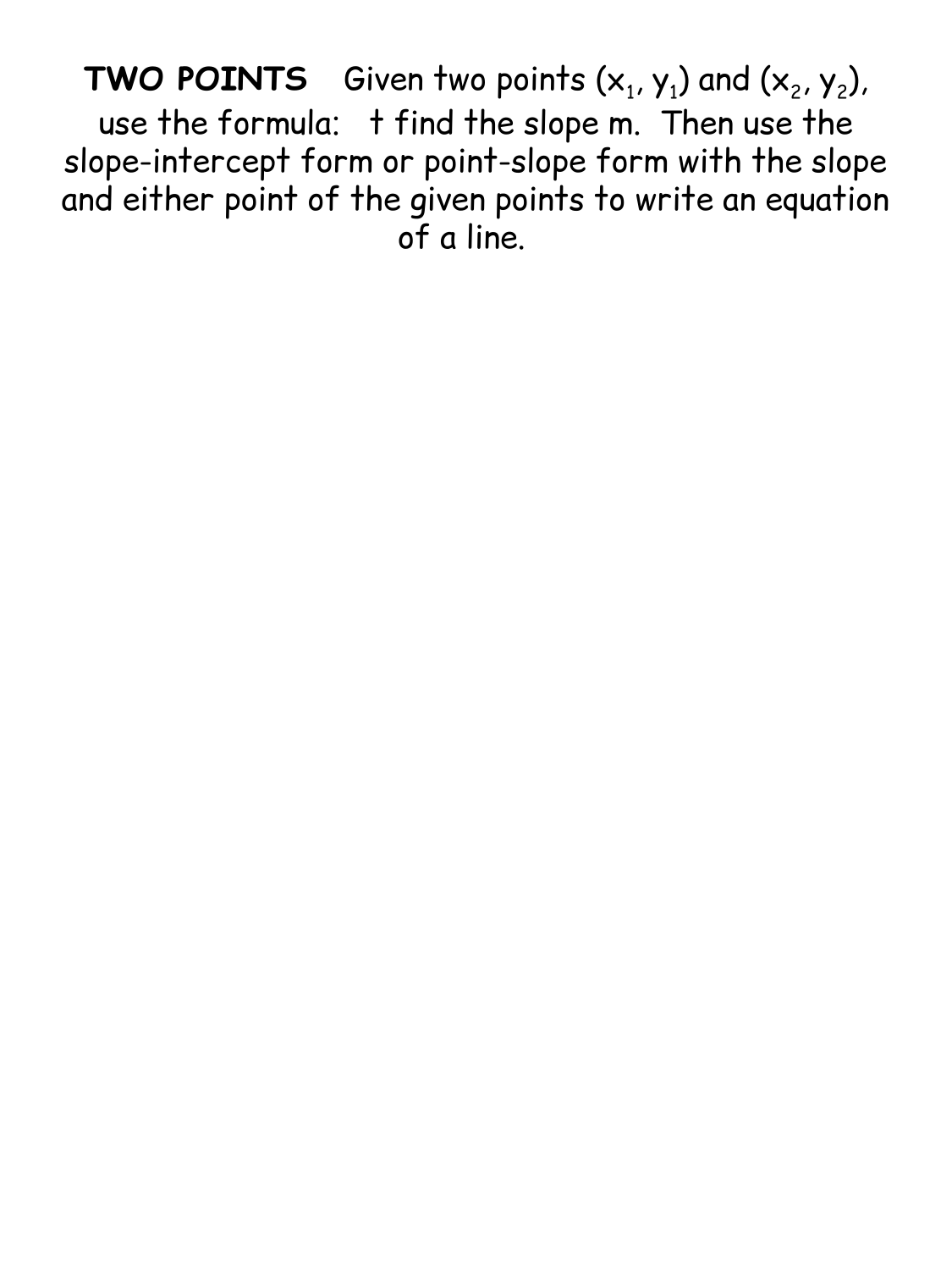

# TWO POINTS 	Given two points (x1, y1) and (x2, y2), use the formula:   t find the slope m.  Then use the slope-intercept form or point-slope form with the slope and either point of the given points to write an equation of a line.